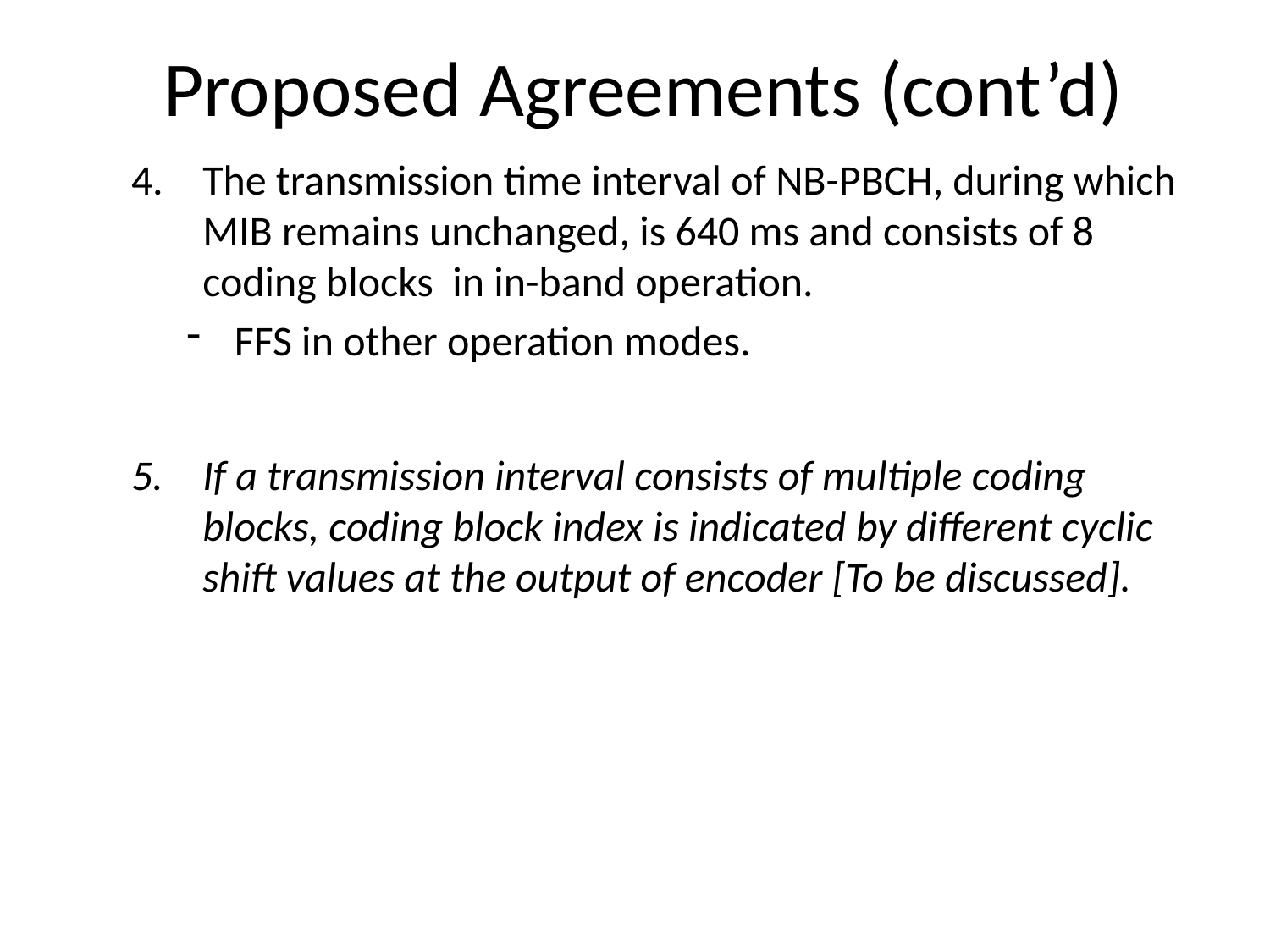

# Proposed Agreements (cont’d)
The transmission time interval of NB-PBCH, during which MIB remains unchanged, is 640 ms and consists of 8 coding blocks  in in-band operation.
FFS in other operation modes.

If a transmission interval consists of multiple coding blocks, coding block index is indicated by different cyclic shift values at the output of encoder [To be discussed].